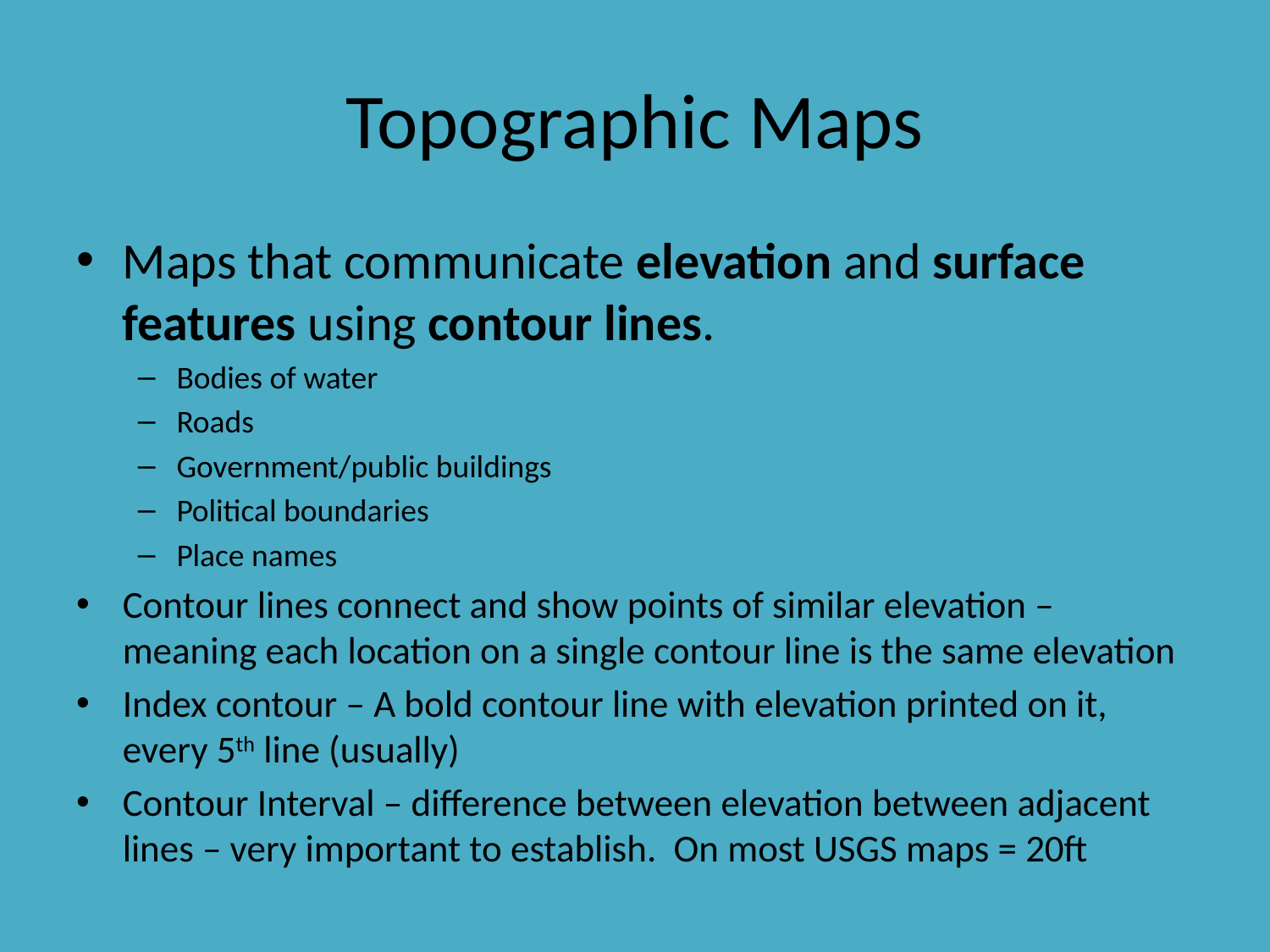

# Topographic Maps
Maps that communicate elevation and surface features using contour lines.
Bodies of water
Roads
Government/public buildings
Political boundaries
Place names
Contour lines connect and show points of similar elevation – meaning each location on a single contour line is the same elevation
Index contour – A bold contour line with elevation printed on it, every 5th line (usually)
Contour Interval – difference between elevation between adjacent lines – very important to establish.  On most USGS maps = 20ft